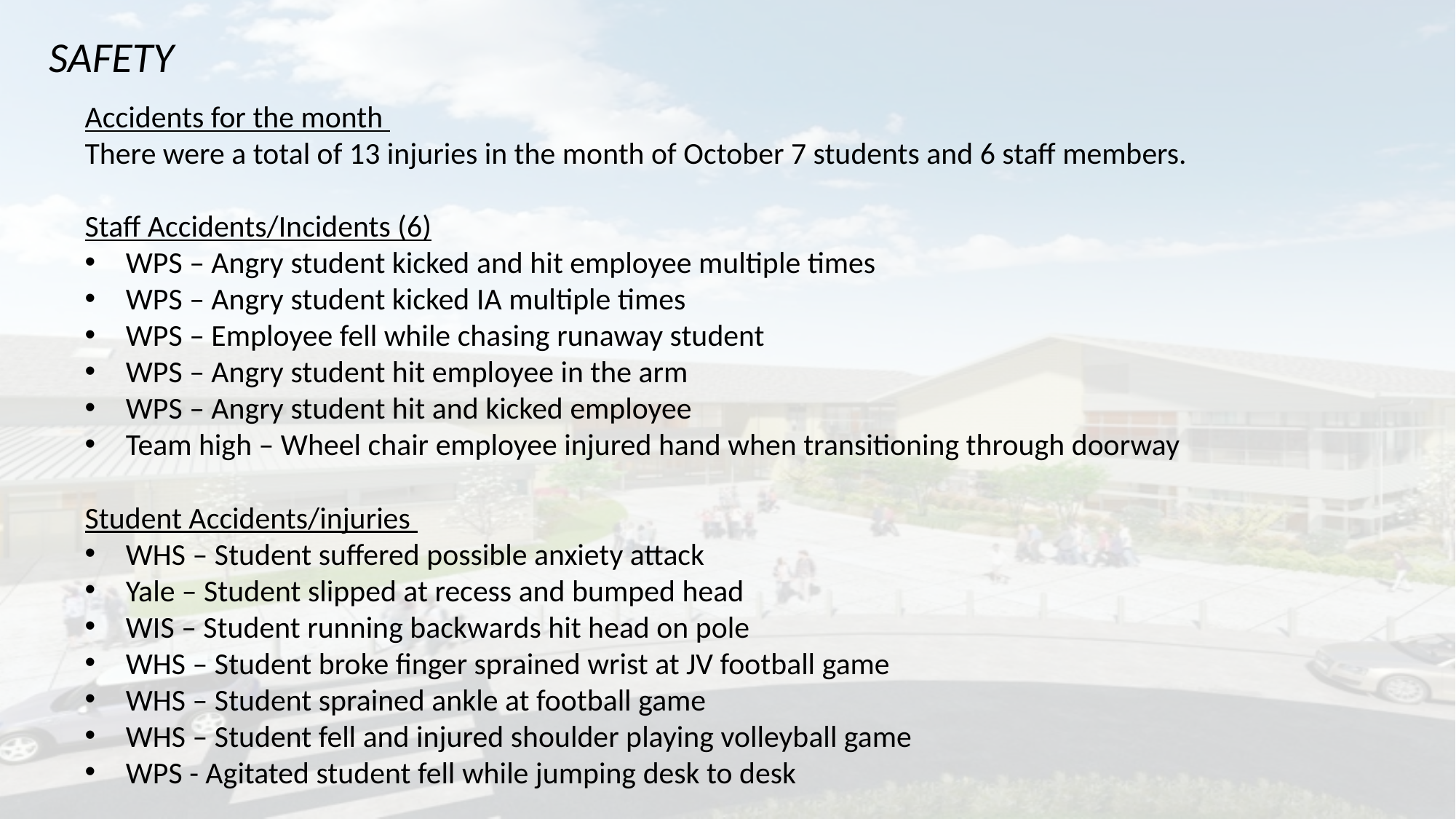

SAFETY

Accidents for the month
There were a total of 13 injuries in the month of October 7 students and 6 staff members.

Staff Accidents/Incidents (6)
WPS – Angry student kicked and hit employee multiple times
WPS – Angry student kicked IA multiple times
WPS – Employee fell while chasing runaway student
WPS – Angry student hit employee in the arm
WPS – Angry student hit and kicked employee
Team high – Wheel chair employee injured hand when transitioning through doorway

Student Accidents/injuries
WHS – Student suffered possible anxiety attack
Yale – Student slipped at recess and bumped head
WIS – Student running backwards hit head on pole
WHS – Student broke finger sprained wrist at JV football game
WHS – Student sprained ankle at football game
WHS – Student fell and injured shoulder playing volleyball game
WPS - Agitated student fell while jumping desk to desk